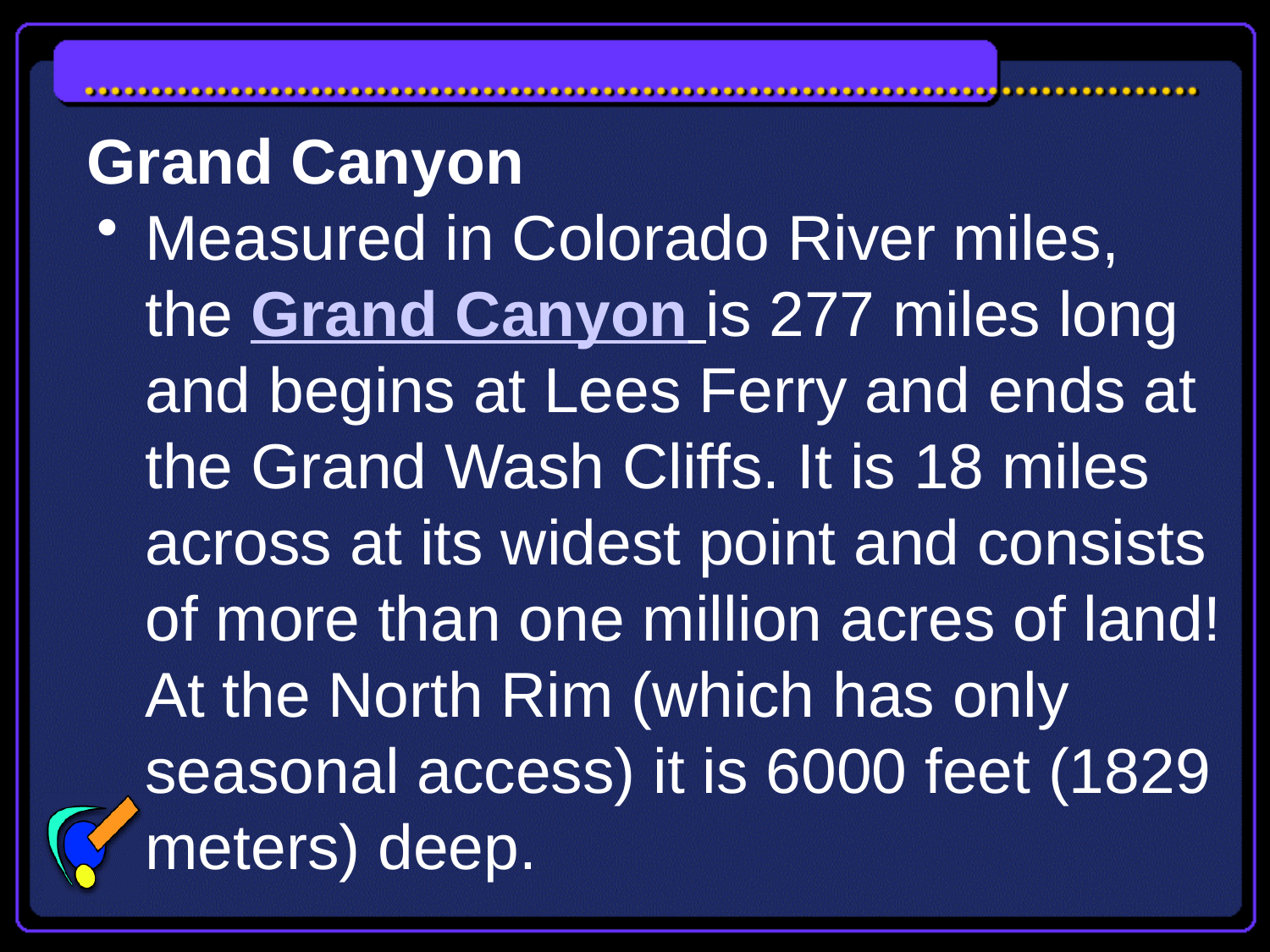

# Grand Canyon
Measured in Colorado River miles, the Grand Canyon is 277 miles long and begins at Lees Ferry and ends at the Grand Wash Cliffs. It is 18 miles across at its widest point and consists of more than one million acres of land! At the North Rim (which has only seasonal access) it is 6000 feet (1829 meters) deep.